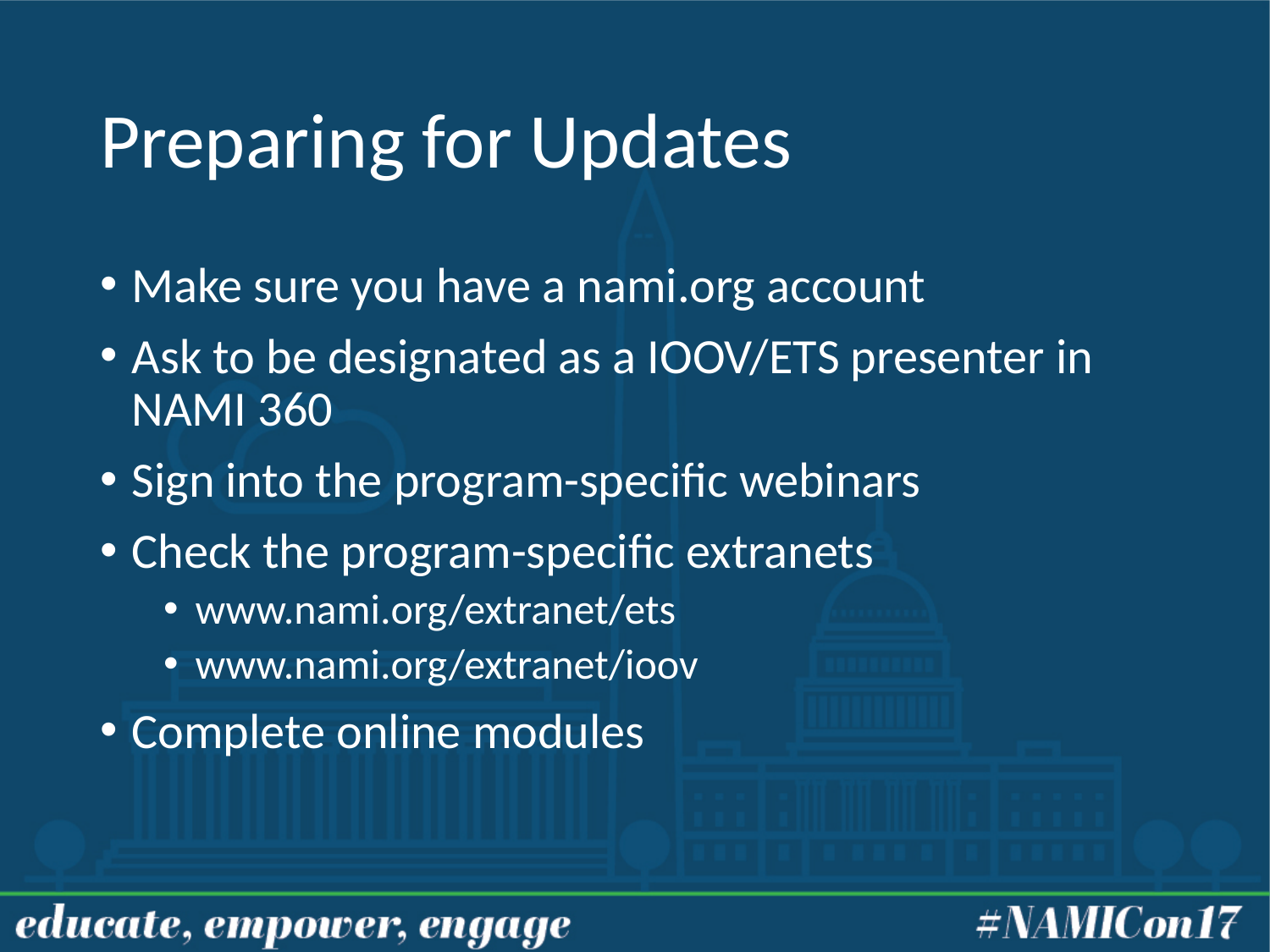

# Preparing for Updates
Make sure you have a nami.org account
Ask to be designated as a IOOV/ETS presenter in NAMI 360
Sign into the program-specific webinars
Check the program-specific extranets
www.nami.org/extranet/ets
www.nami.org/extranet/ioov
Complete online modules